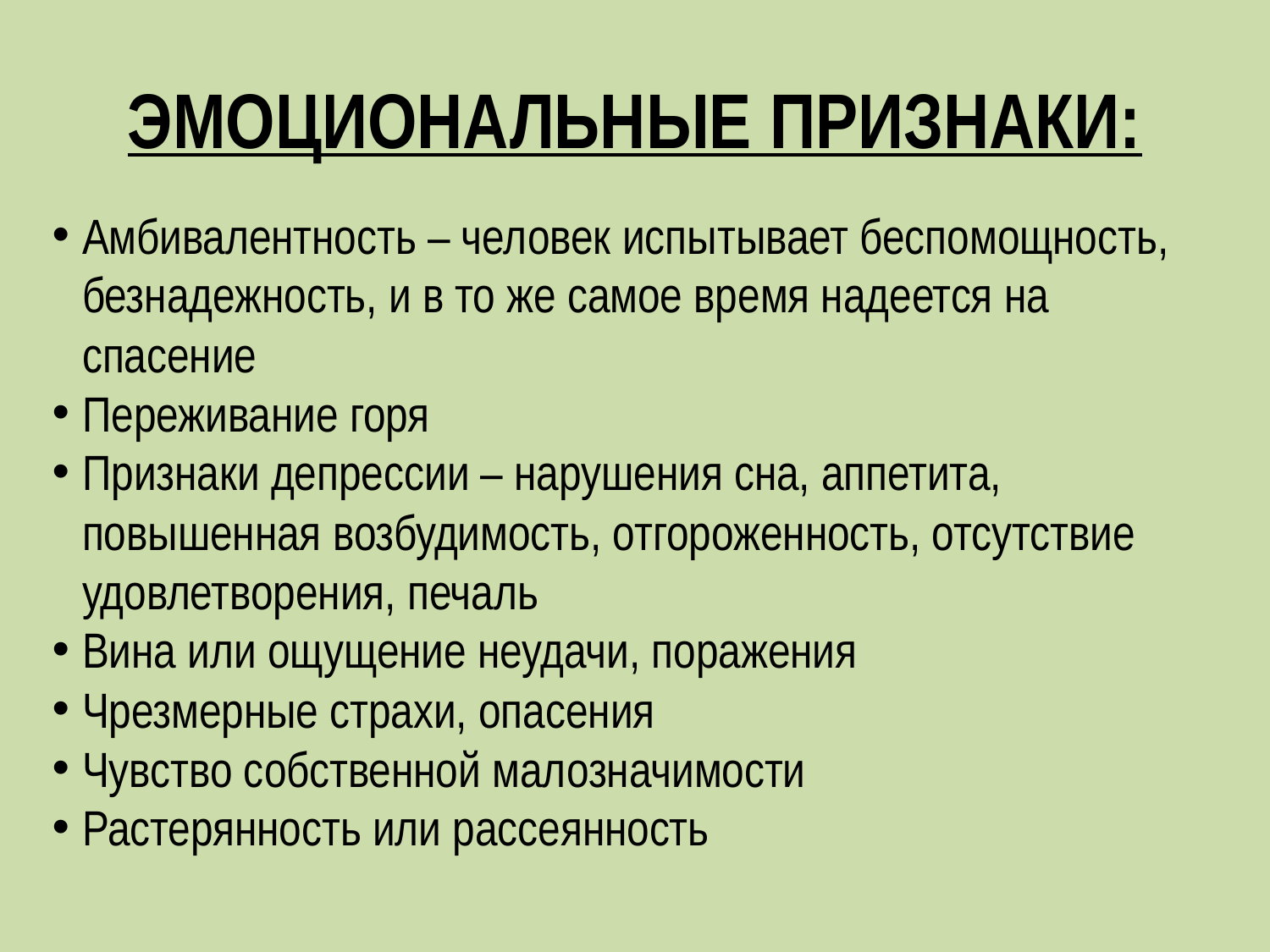

# ЭМОЦИОНАЛЬНЫЕ ПРИЗНАКИ:
Амбивалентность – человек испытывает беспомощность, безнадежность, и в то же самое время надеется на спасение
Переживание горя
Признаки депрессии – нарушения сна, аппетита, повышенная возбудимость, отгороженность, отсутствие удовлетворения, печаль
Вина или ощущение неудачи, поражения
Чрезмерные страхи, опасения
Чувство собственной малозначимости
Растерянность или рассеянность